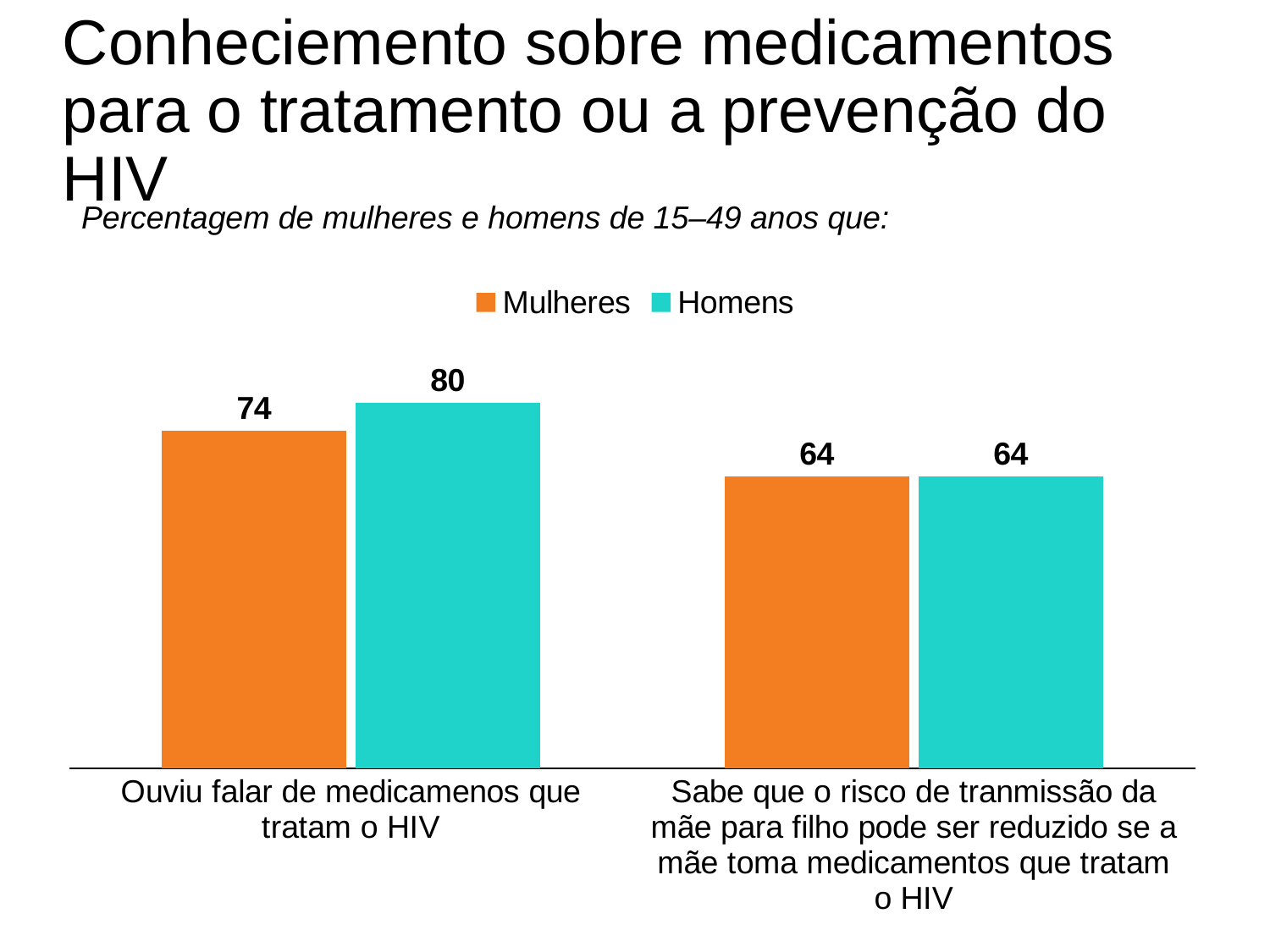

# Conheciemento sobre medicamentos para o tratamento ou a prevenção do HIV
Percentagem de mulheres e homens de 15–49 anos que:

### Chart

| Category | Mulheres | Homens |
|---|---|---|
| Ouviu falar de medicamenos que tratam o HIV | 74.0 | 80.0 |
| Sabe que o risco de tranmissão da mãe para filho pode ser reduzido se a mãe toma medicamentos que tratam o HIV | 64.0 | 64.0 |